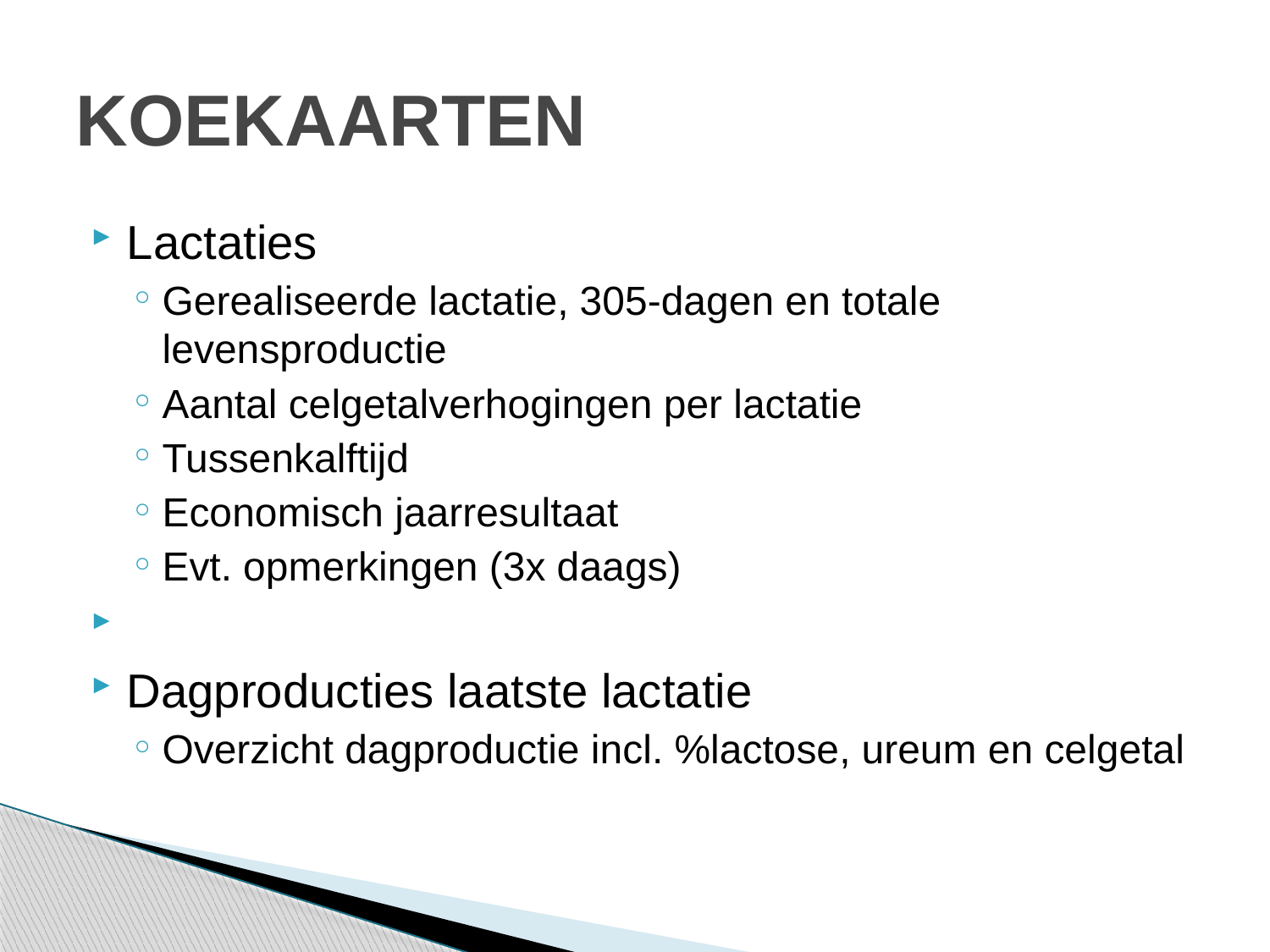

# KOEKAARTEN
Lactaties
Gerealiseerde lactatie, 305-dagen en totale levensproductie
Aantal celgetalverhogingen per lactatie
Tussenkalftijd
Economisch jaarresultaat
Evt. opmerkingen (3x daags)

Dagproducties laatste lactatie
Overzicht dagproductie incl. %lactose, ureum en celgetal